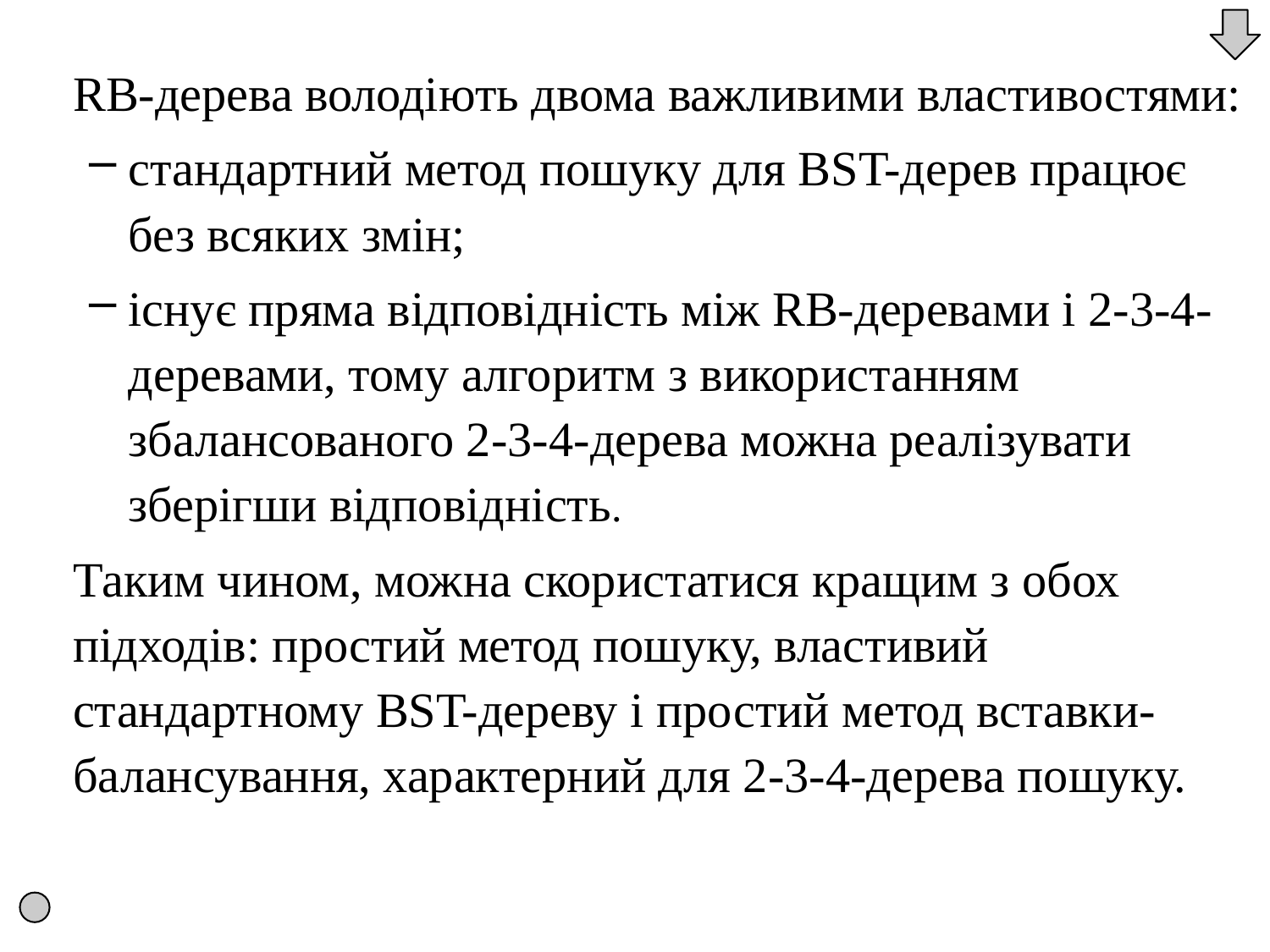

RB-дерева володіють двома важливими властивостями:
стандартний метод пошуку для BST-дерев працює без всяких змін;
існує пряма відповідність між RB-деревами і 2-3-4-деревами, тому алгоритм з використанням збалансованого 2-3-4-дерева можна реалізувати зберігши відповідність.
	Таким чином, можна скористатися кращим з обох підходів: простий метод пошуку, властивий стандартному BST-дереву і простий метод вставки-балансування, характерний для 2-3-4-дерева пошуку.